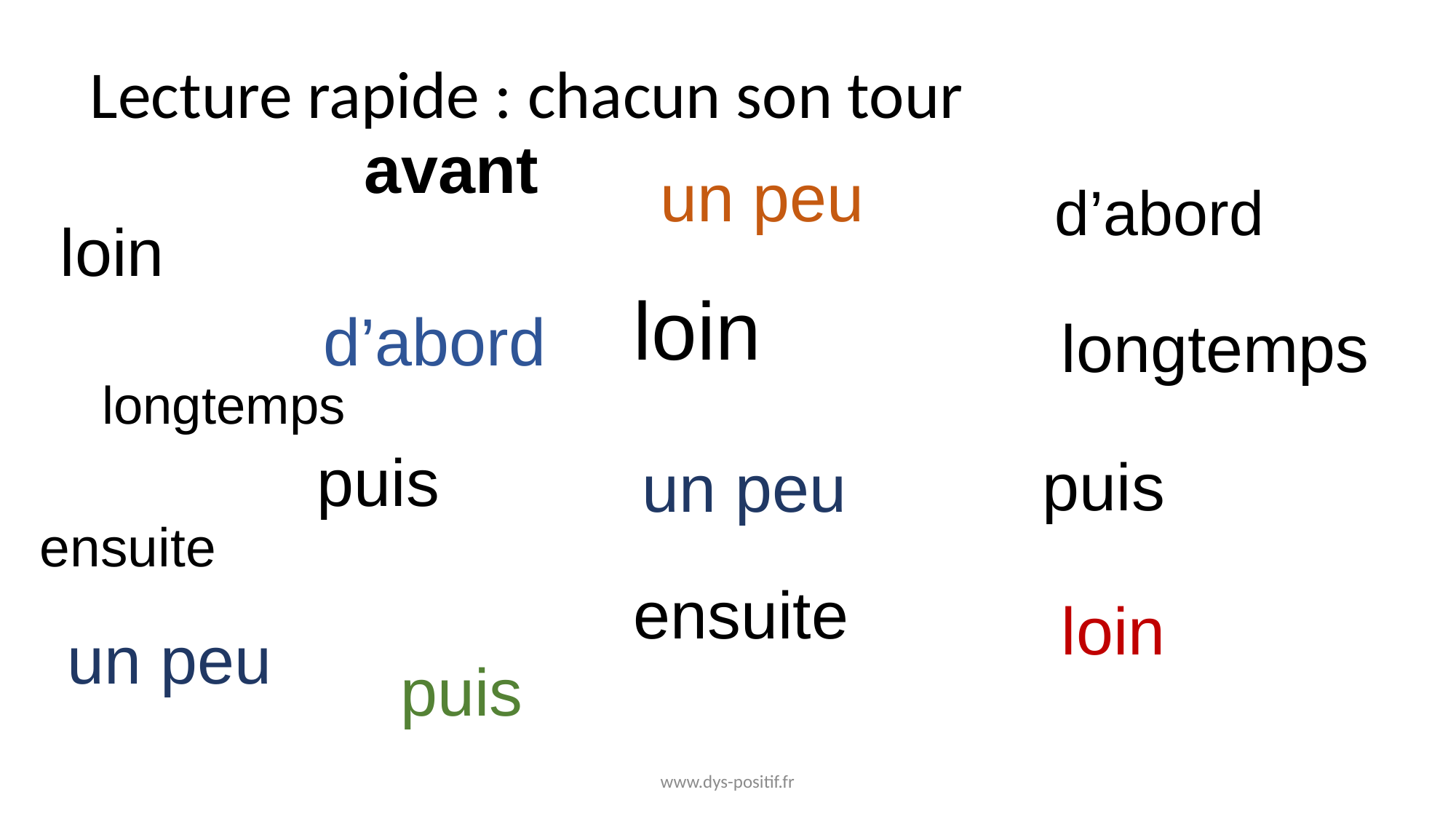

# Lecture rapide : chacun son tour
avant
un peu
d’abord
loin
loin
d’abord
longtemps
longtemps
puis
puis
un peu
ensuite
ensuite
loin
un peu
puis
www.dys-positif.fr